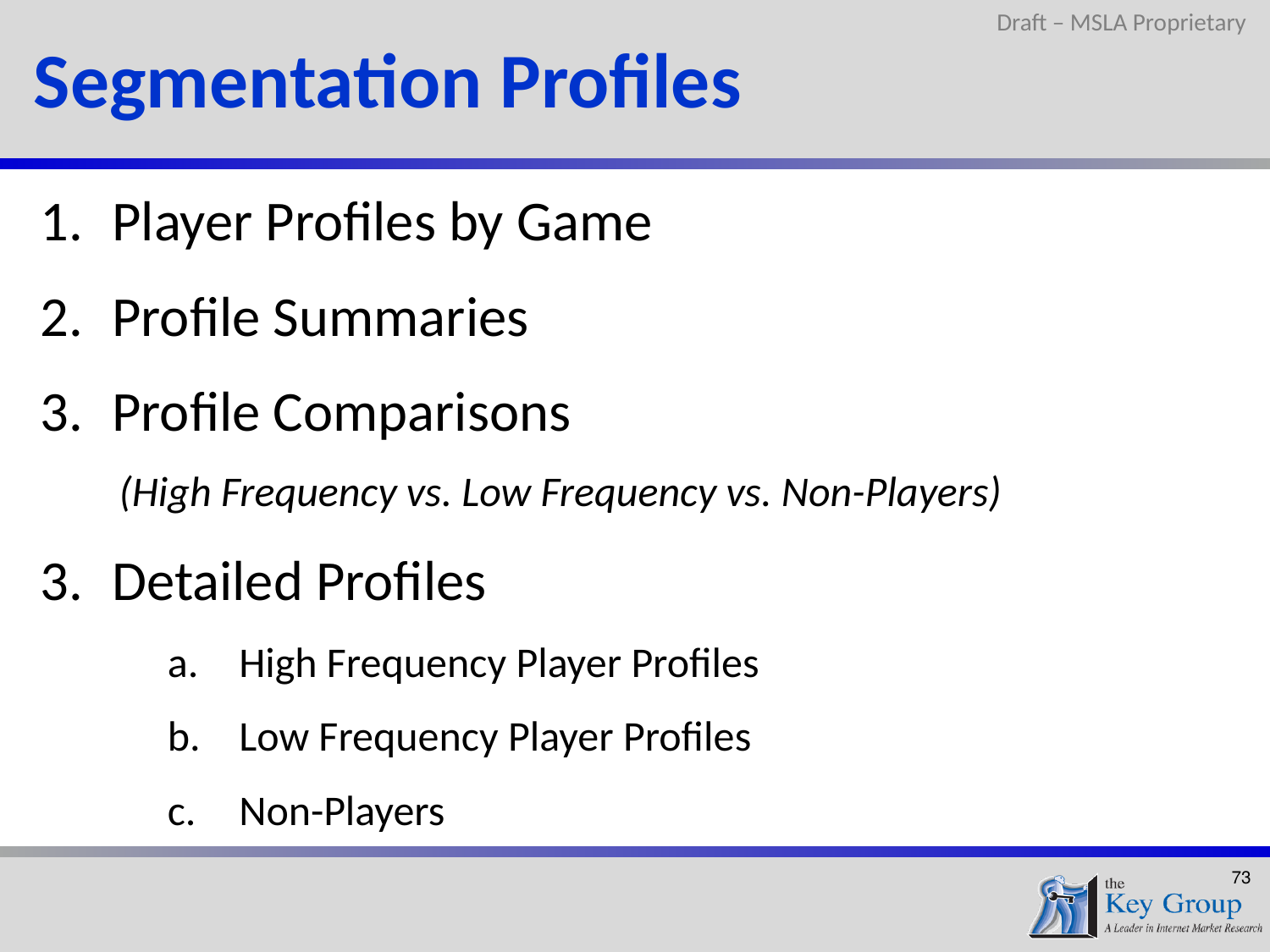

Draft – MSLA Proprietary
Segmentation Profiles
Player Profiles by Game
Profile Summaries
Profile Comparisons
       (High Frequency vs. Low Frequency vs. Non-Players)
Detailed Profiles
High Frequency Player Profiles
Low Frequency Player Profiles
Non-Players